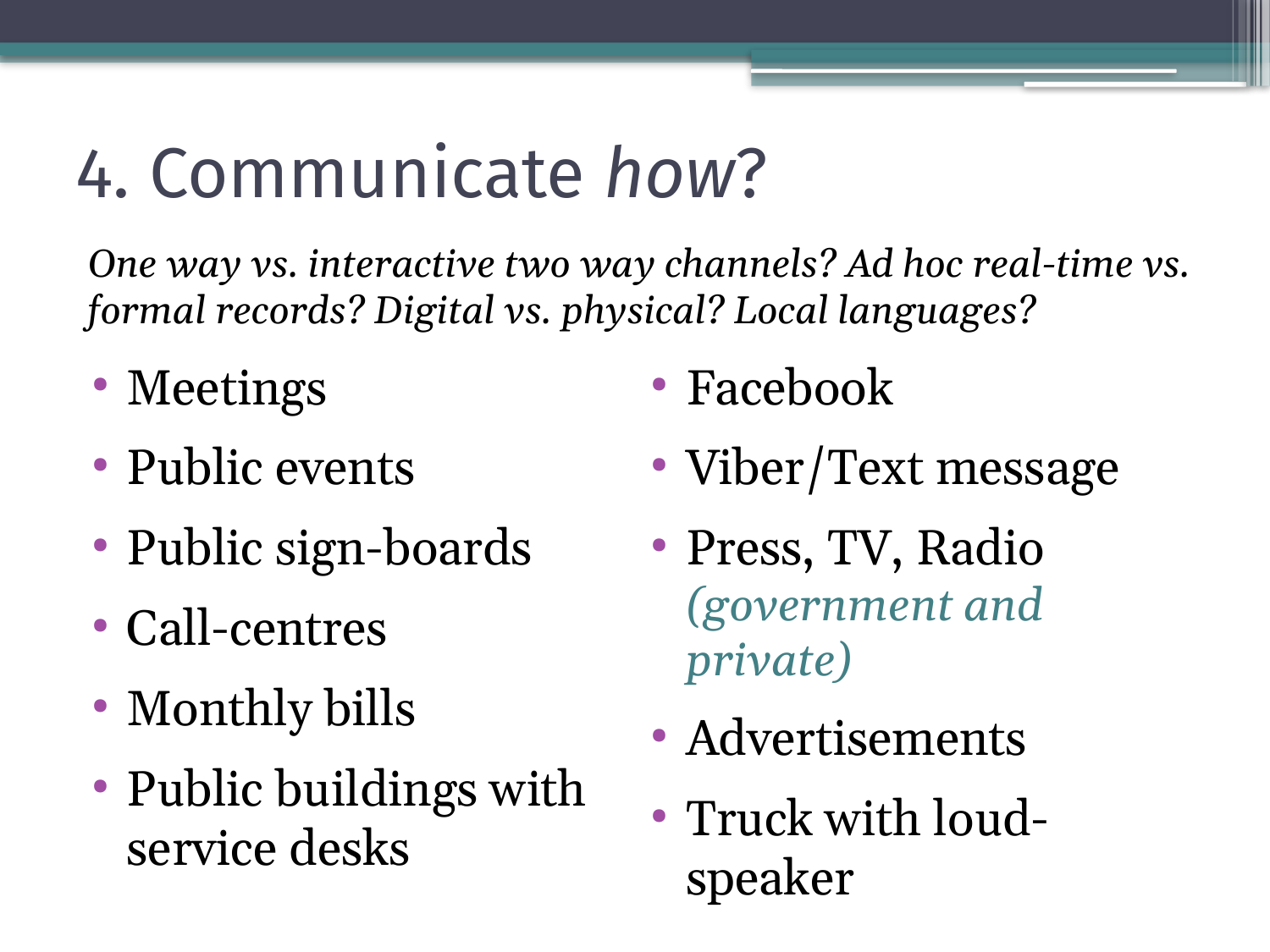

# 4. Communicate how?
One way vs. interactive two way channels? Ad hoc real-time vs. formal records? Digital vs. physical? Local languages?
Meetings
Public events
Public sign-boards
Call-centres
Monthly bills
Public buildings with service desks
Facebook
Viber/Text message
Press, TV, Radio (government and private)
Advertisements
Truck with loud-speaker